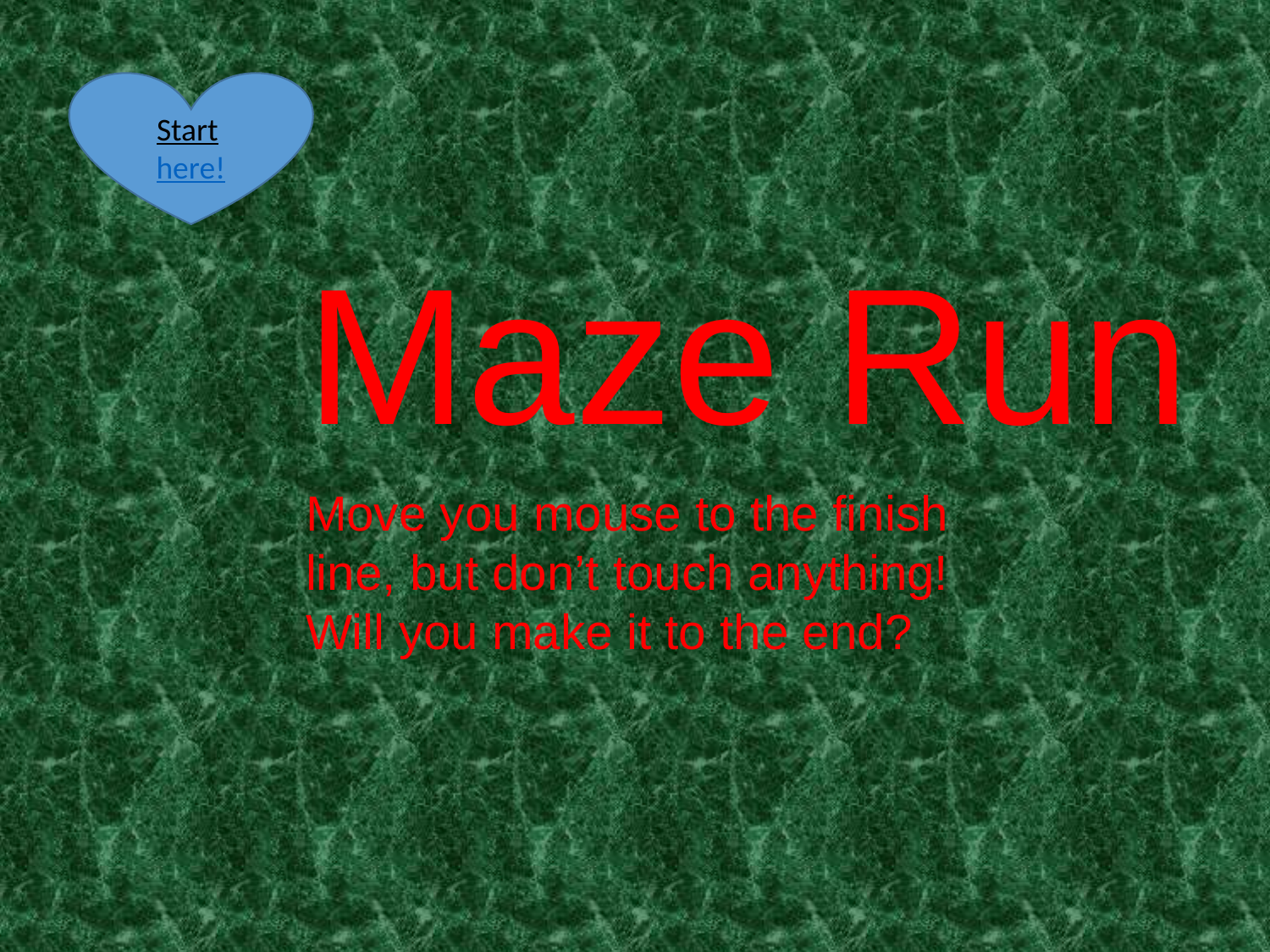

Start here!
Maze Run
Move you mouse to the finish line, but don’t touch anything! Will you make it to the end?